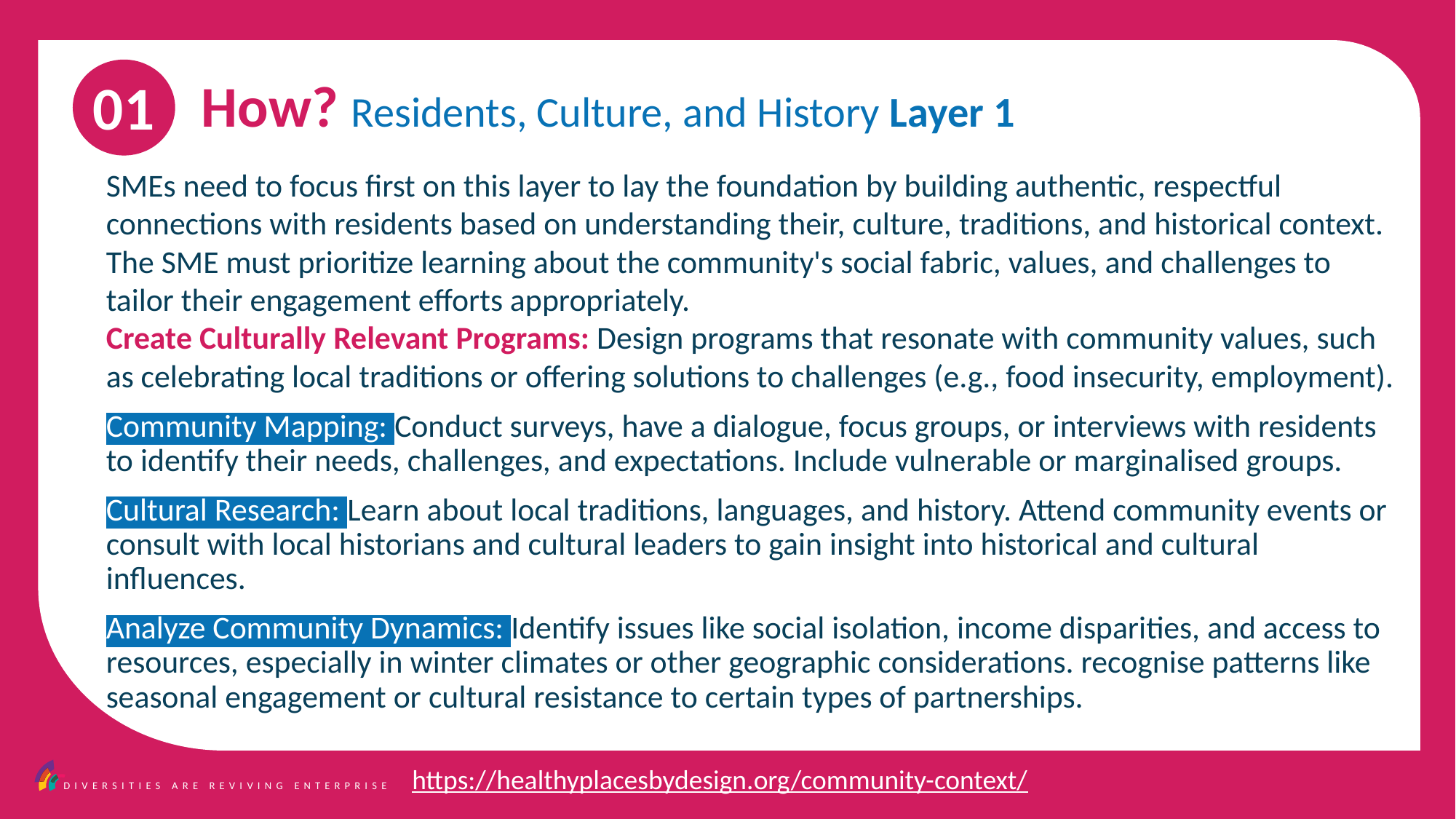

01
How? Residents, Culture, and History Layer 1
SMEs need to focus first on this layer to lay the foundation by building authentic, respectful connections with residents based on understanding their, culture, traditions, and historical context. The SME must prioritize learning about the community's social fabric, values, and challenges to tailor their engagement efforts appropriately.
Create Culturally Relevant Programs: Design programs that resonate with community values, such as celebrating local traditions or offering solutions to challenges (e.g., food insecurity, employment).
Community Mapping: Conduct surveys, have a dialogue, focus groups, or interviews with residents to identify their needs, challenges, and expectations. Include vulnerable or marginalised groups.
Cultural Research: Learn about local traditions, languages, and history. Attend community events or consult with local historians and cultural leaders to gain insight into historical and cultural influences.
Analyze Community Dynamics: Identify issues like social isolation, income disparities, and access to resources, especially in winter climates or other geographic considerations. recognise patterns like seasonal engagement or cultural resistance to certain types of partnerships.
https://healthyplacesbydesign.org/community-context/